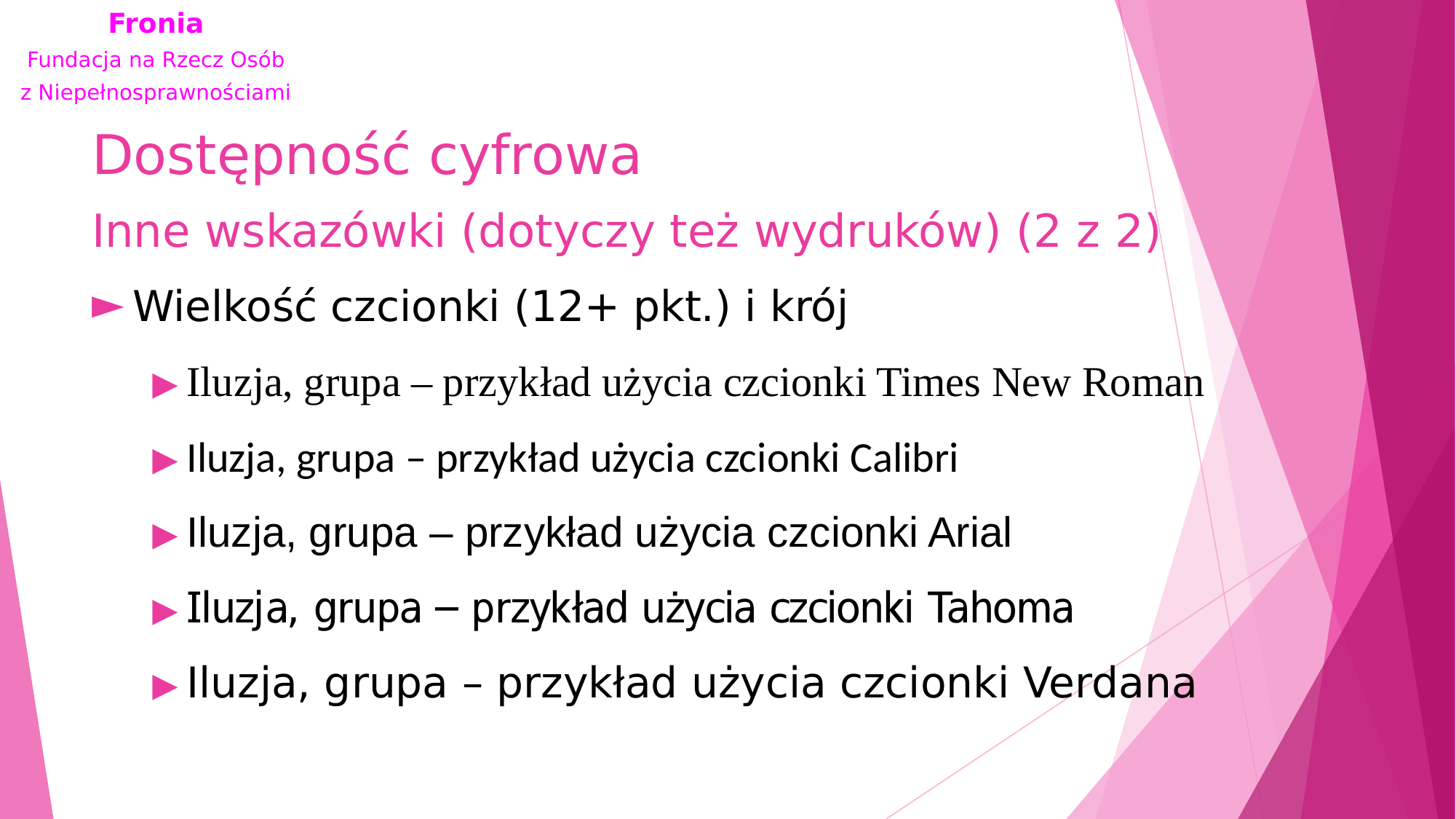

# Dostępność cyfrowa Inne wskazówki (dotyczy też wydruków) (2 z 2)
Wielkość czcionki (12+ pkt.) i krój
Iluzja, grupa – przykład użycia czcionki Times New Roman
Iluzja, grupa – przykład użycia czcionki Calibri
Iluzja, grupa – przykład użycia czcionki Arial
Iluzja, grupa – przykład użycia czcionki Tahoma
Iluzja, grupa – przykład użycia czcionki Verdana